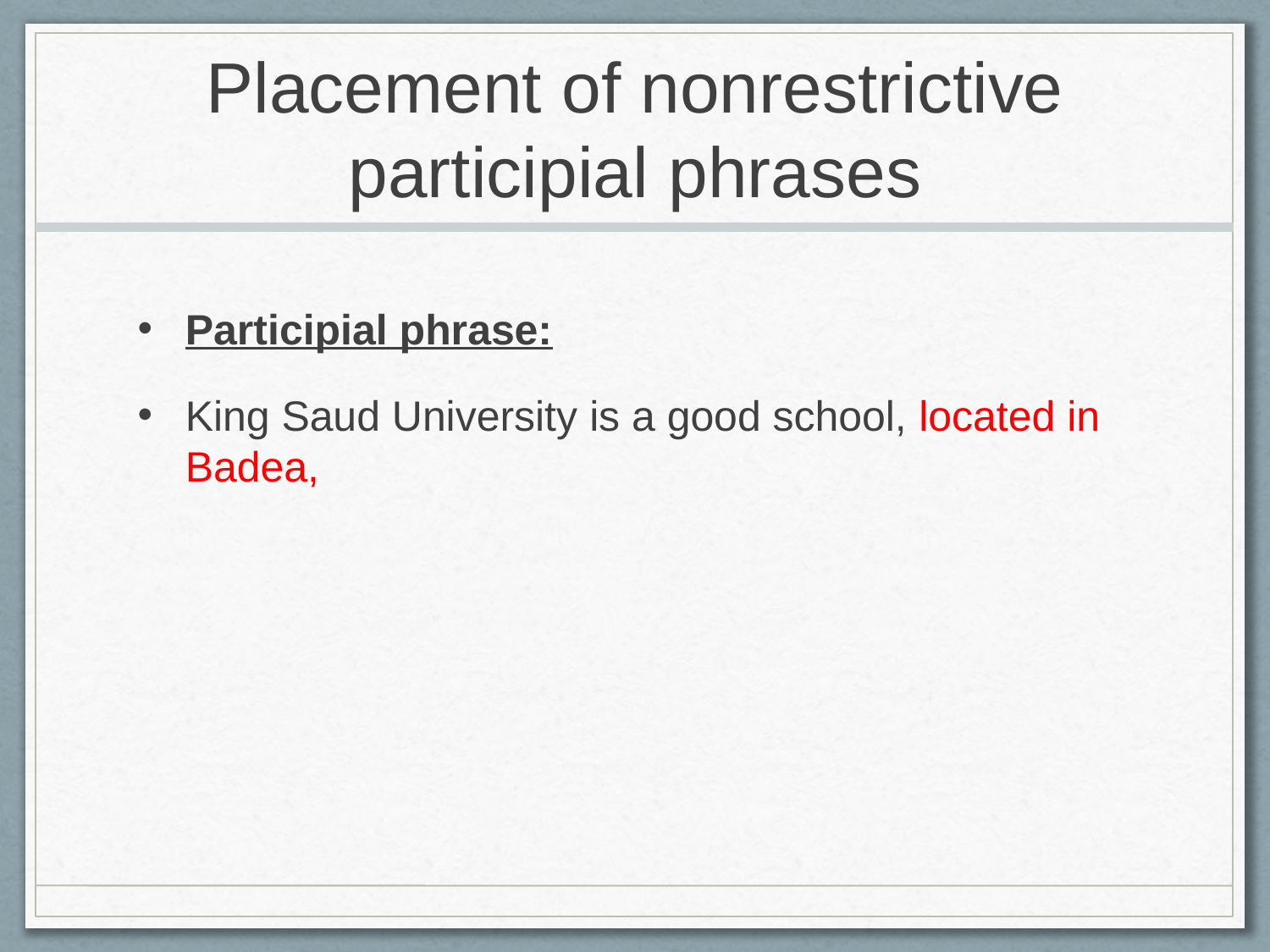

# Placement of nonrestrictive participial phrases
Participial phrase:
King Saud University is a good school, located in Badea,